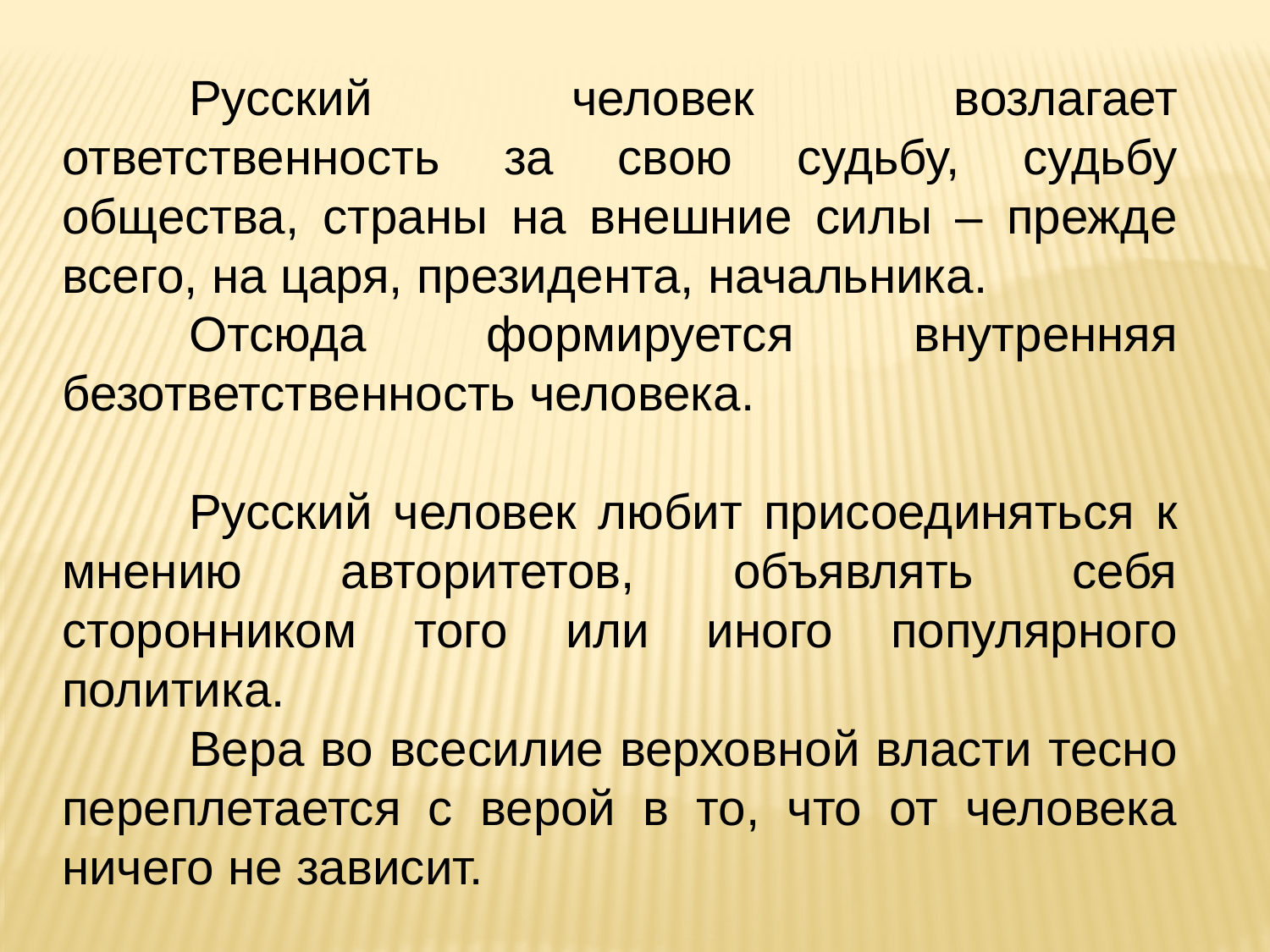

Русский человек возлагает ответственность за свою судьбу, судьбу общества, страны на внешние силы – прежде всего, на царя, президента, начальника.
	Отсюда формируется внутренняя безответственность человека.

	Русский человек любит присоединяться к мнению авторитетов, объявлять себя сторонником того или иного популярного политика.
	Вера во всесилие верховной власти тесно переплетается с верой в то, что от человека ничего не зависит.